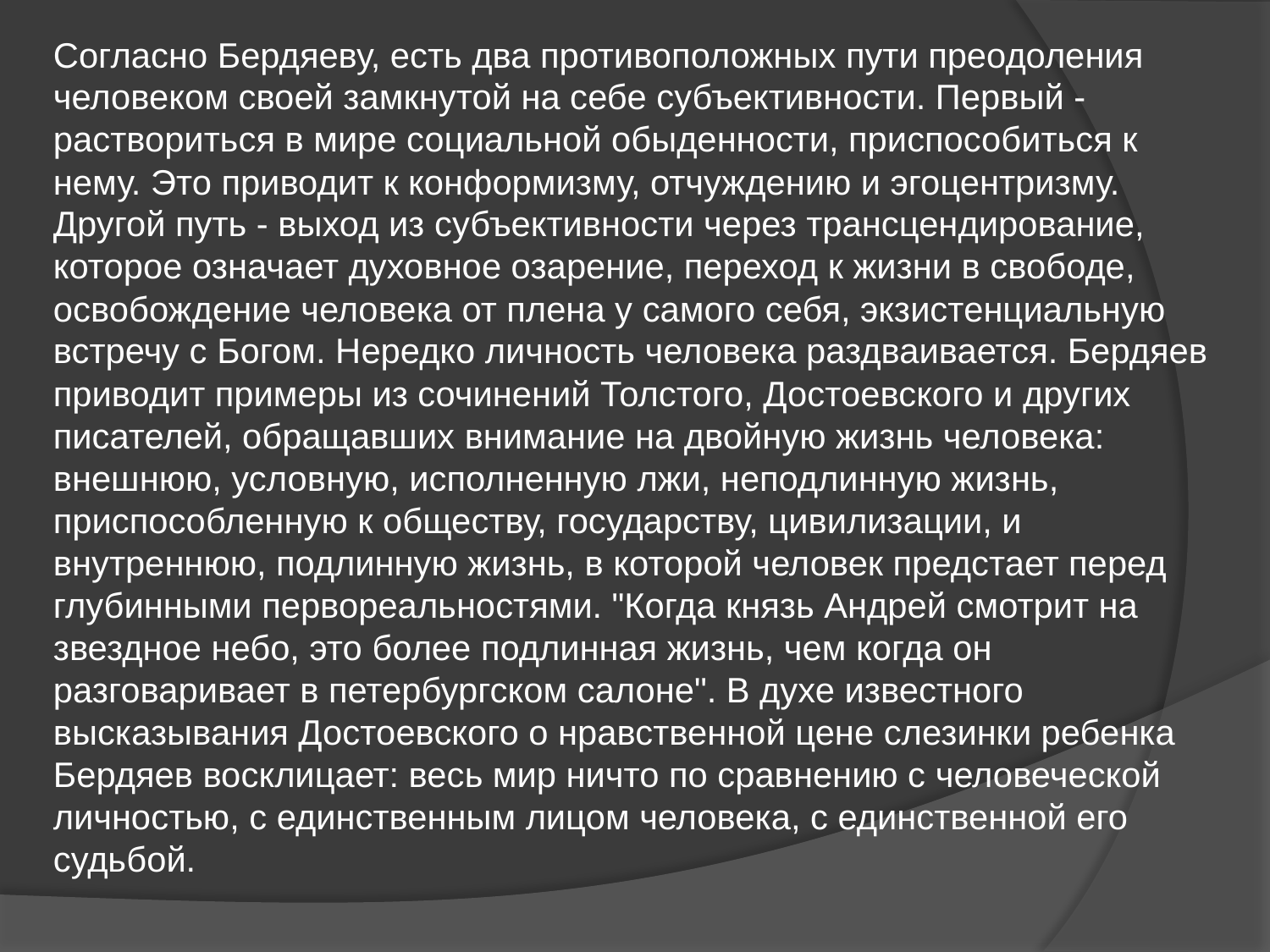

Согласно Бердяеву, есть два противоположных пути преодоления человеком своей замкнутой на себе субъективности. Первый - раствориться в мире социальной обыденности, приспособиться к нему. Это приводит к конформизму, отчуждению и эгоцентризму. Другой путь - выход из субъективности через трансцендирование, которое означает духовное озарение, переход к жизни в свободе, освобождение человека от плена у самого себя, экзистенциальную встречу с Богом. Нередко личность человека раздваивается. Бердяев приводит примеры из сочинений Толстого, Достоевского и других писателей, обращавших внимание на двойную жизнь человека: внешнюю, условную, исполненную лжи, неподлинную жизнь, приспособленную к обществу, государству, цивилизации, и внутреннюю, подлинную жизнь, в которой человек предстает перед глубинными первореальностями. "Когда князь Андрей смотрит на звездное небо, это более подлинная жизнь, чем когда он разговаривает в петербургском салоне". В духе известного высказывания Достоевского о нравственной цене слезинки ребенка Бердяев восклицает: весь мир ничто по сравнению с человеческой личностью, с единственным лицом человека, с единственной его судьбой.